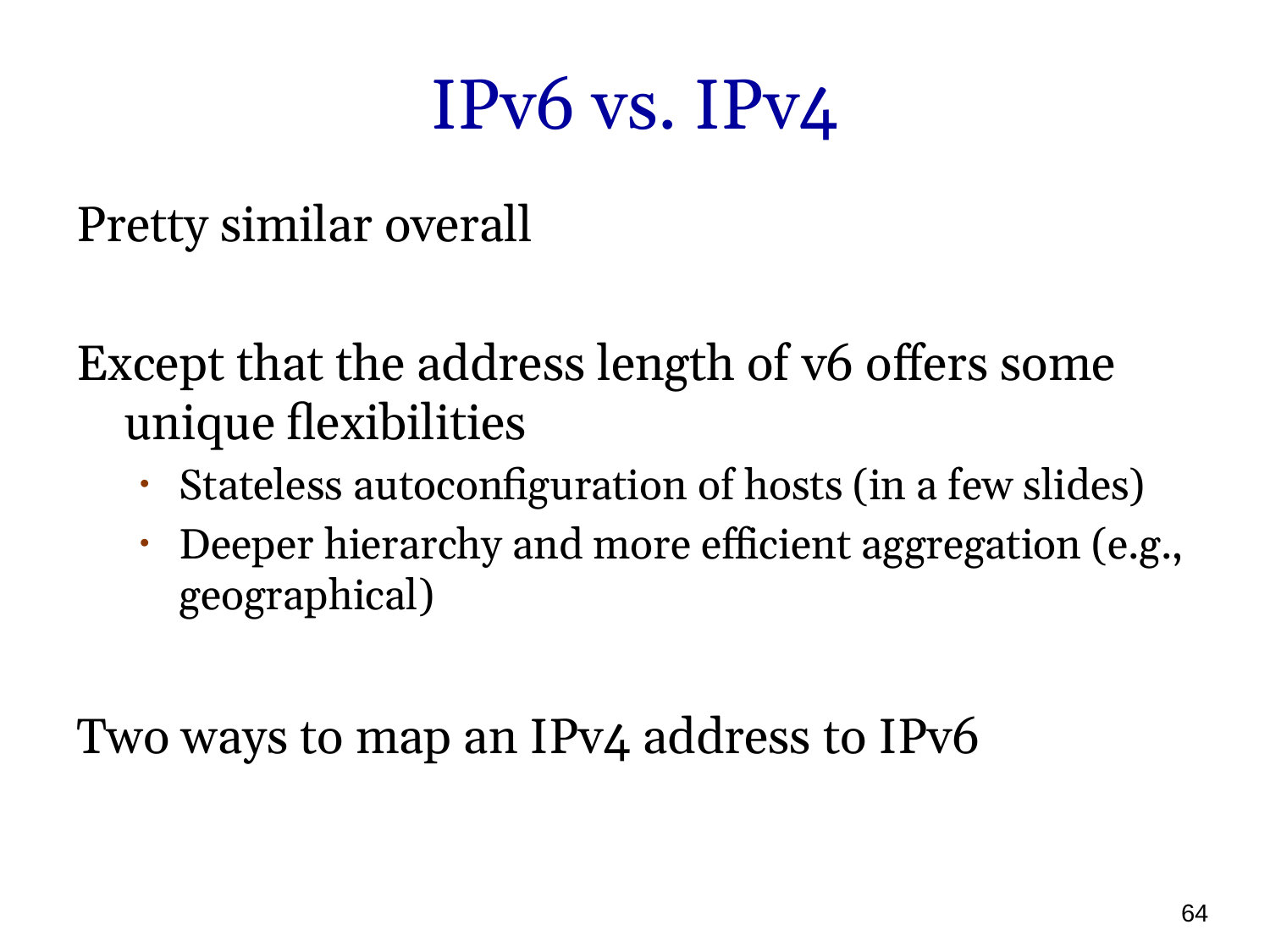

# IPv6 vs. IPv4
Pretty similar overall

Except that the address length of v6 offers some unique flexibilities
Stateless autoconfiguration of hosts (in a few slides)
Deeper hierarchy and more efficient aggregation (e.g., geographical)

Two ways to map an IPv4 address to IPv6
64